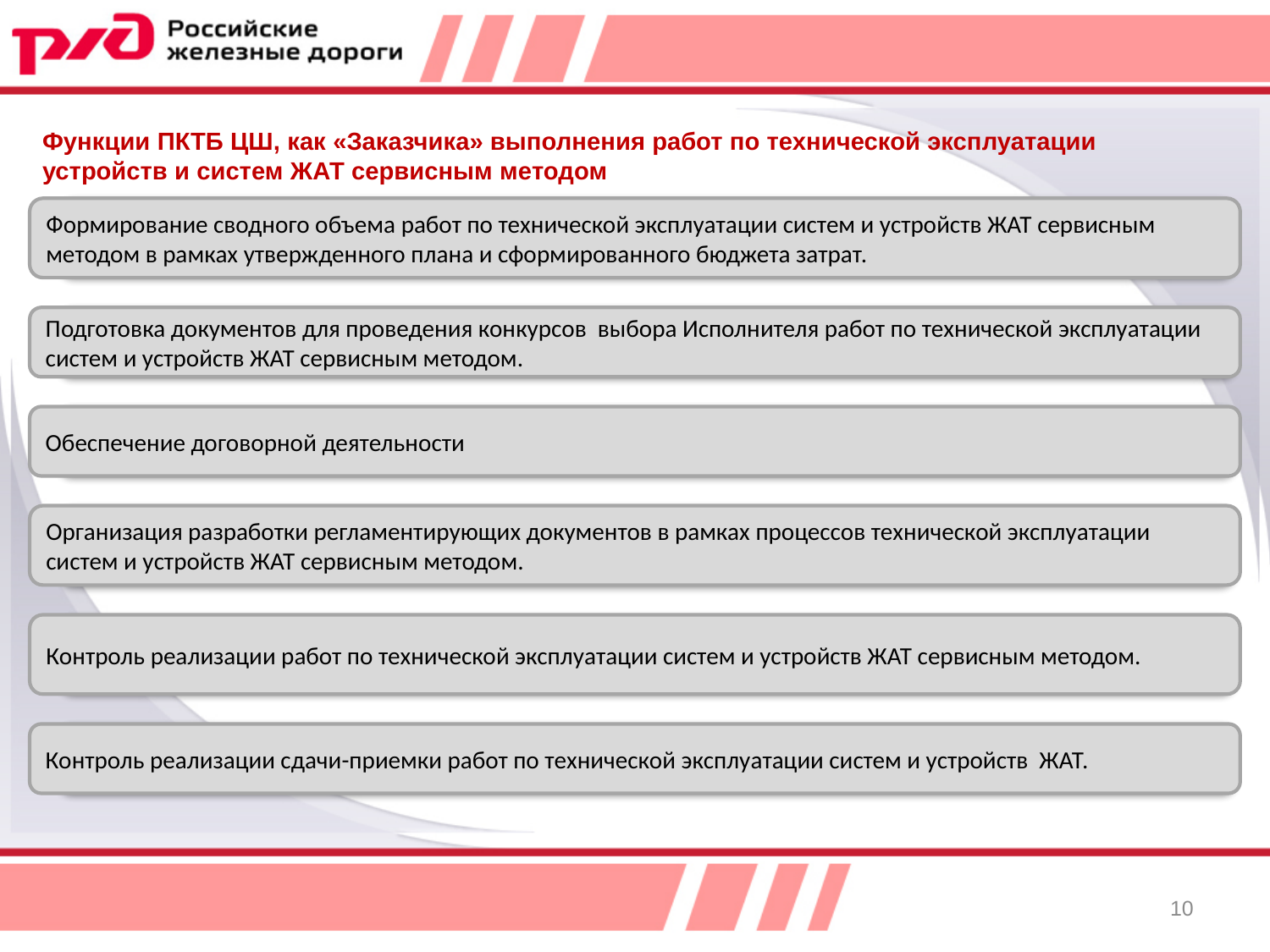

Функции ПКТБ ЦШ, как «Заказчика» выполнения работ по технической эксплуатации устройств и систем ЖАТ сервисным методом
Формирование сводного объема работ по технической эксплуатации систем и устройств ЖАТ сервисным методом в рамках утвержденного плана и сформированного бюджета затрат.
Подготовка документов для проведения конкурсов  выбора Исполнителя работ по технической эксплуатации систем и устройств ЖАТ сервисным методом.
Обеспечение договорной деятельности
Организация разработки регламентирующих документов в рамках процессов технической эксплуатации систем и устройств ЖАТ сервисным методом.
Контроль реализации работ по технической эксплуатации систем и устройств ЖАТ сервисным методом.
Контроль реализации сдачи-приемки работ по технической эксплуатации систем и устройств  ЖАТ.
10